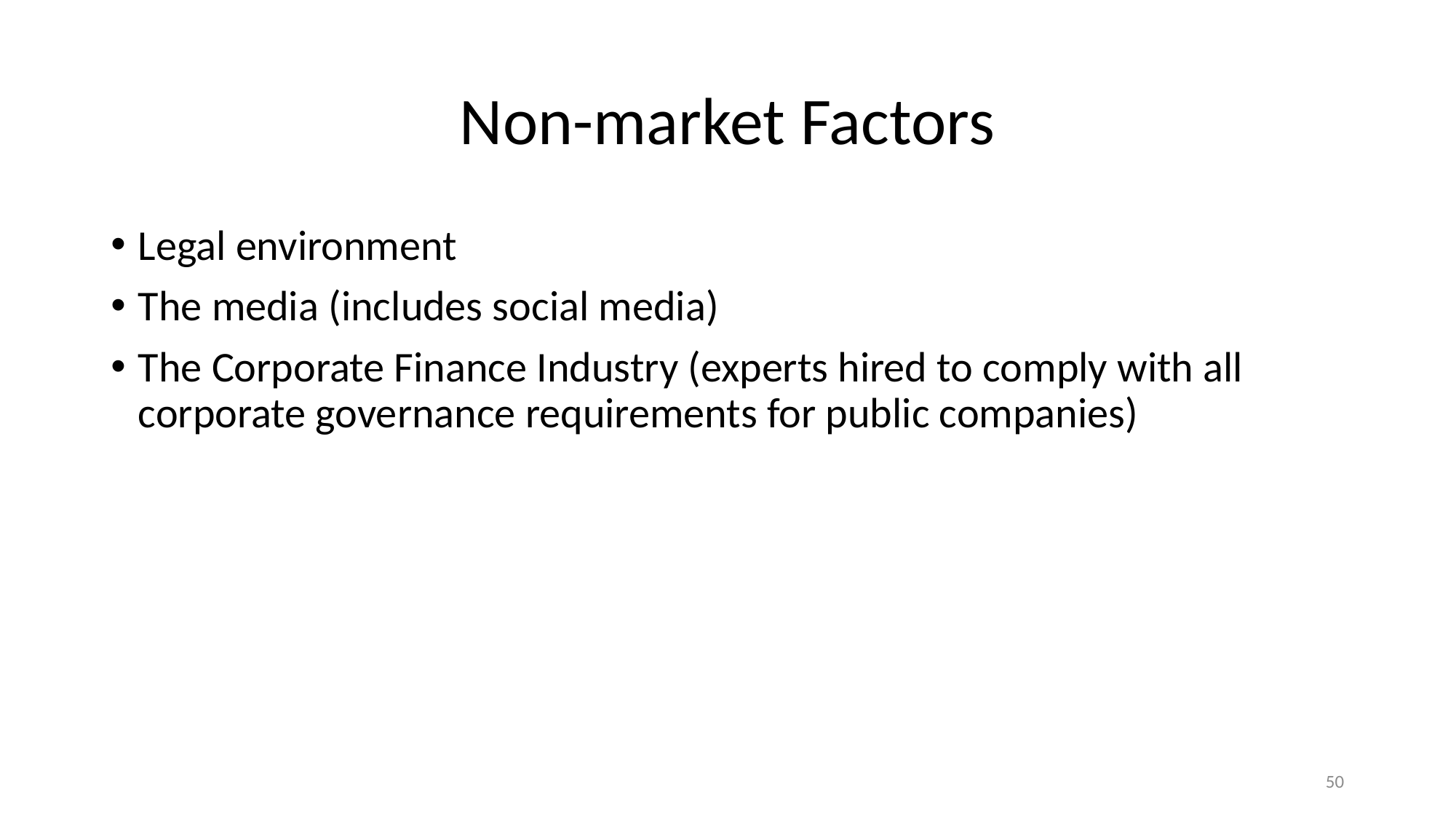

# Non-market Factors
Legal environment
The media (includes social media)
The Corporate Finance Industry (experts hired to comply with all corporate governance requirements for public companies)

50